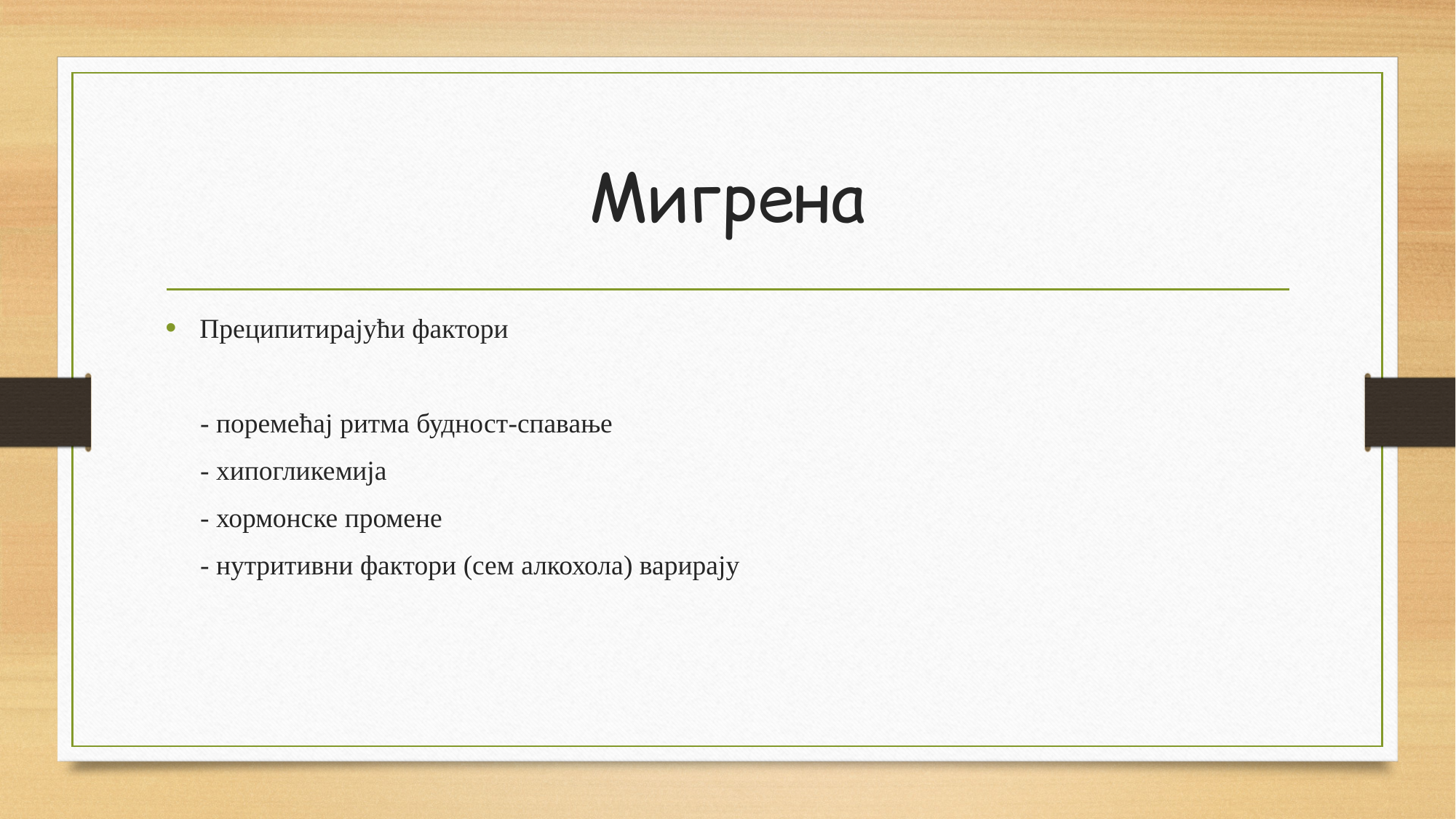

# Мигрена
Преципитирајући фактори

     - поремећај ритма будност-спавање
     - хипогликемија
     - хормонске промене
     - нутритивни фактори (сем алкохола) варирају